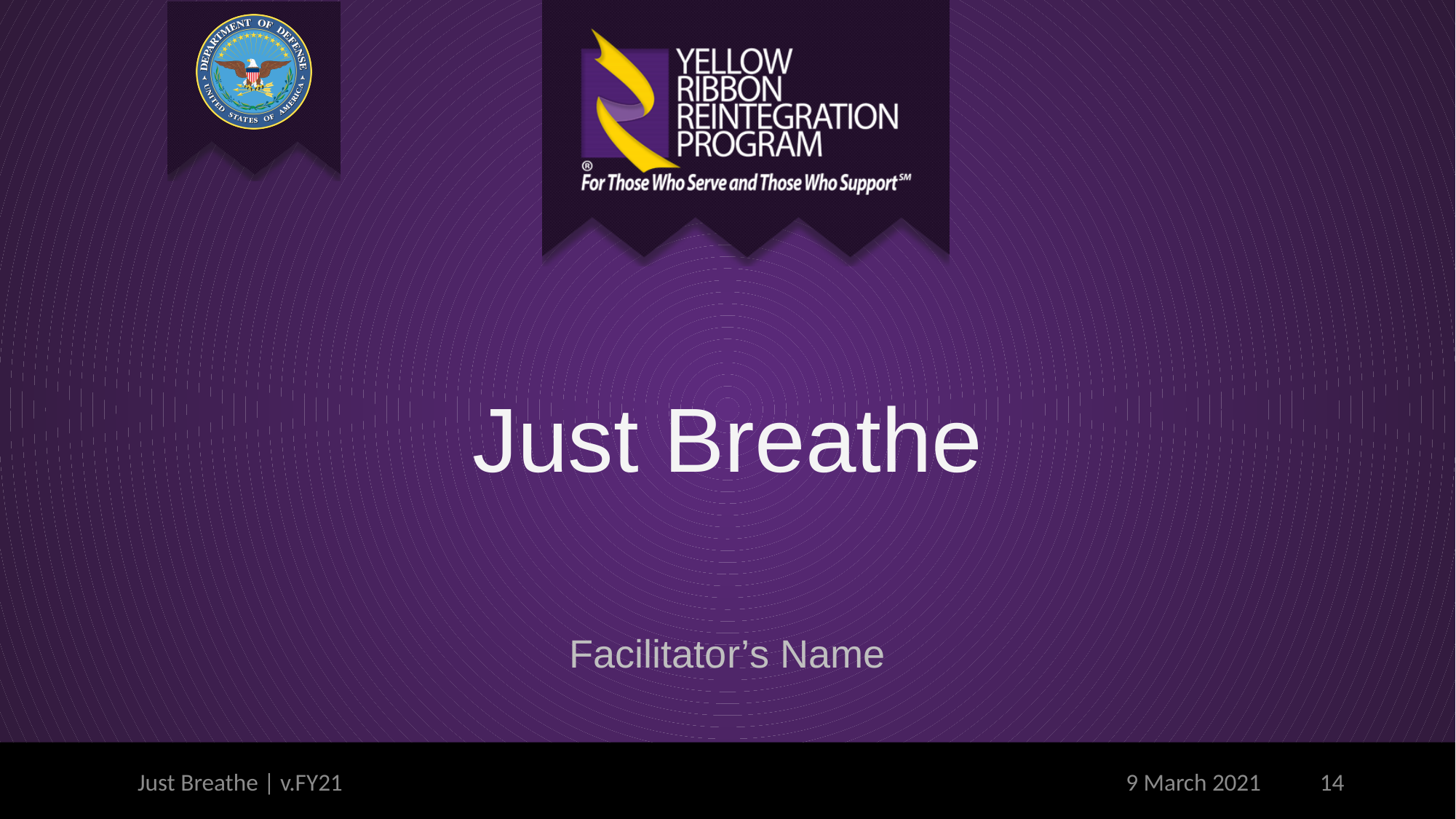

# Just Breathe
Facilitator’s Name
Just Breathe | v.FY21
9 March 2021
14